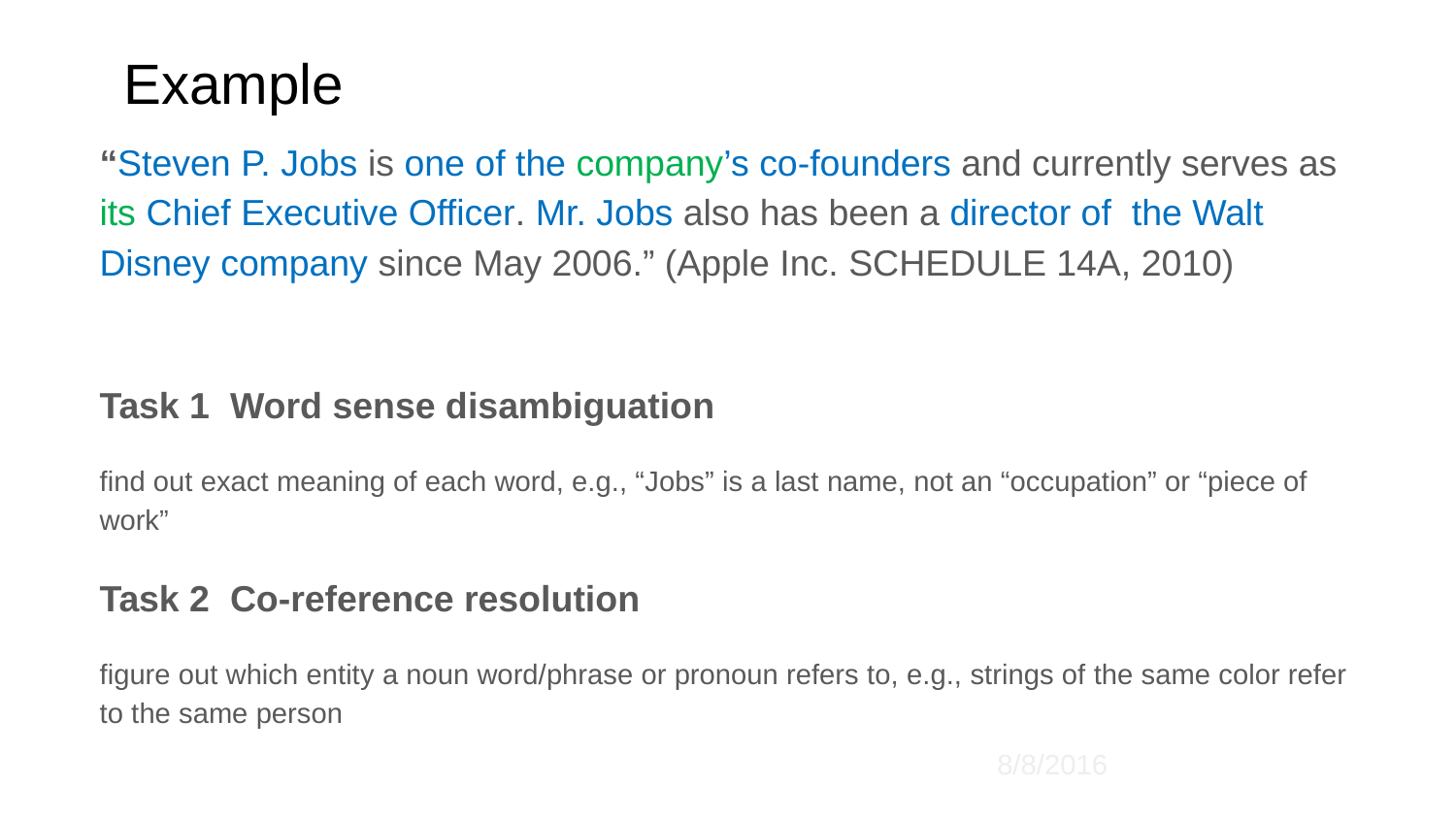

# Example
“Steven P. Jobs is one of the company’s co-founders and currently serves as its Chief Executive Officer. Mr. Jobs also has been a director of  the Walt Disney company since May 2006.” (Apple Inc. SCHEDULE 14A, 2010)

Task 1  Word sense disambiguation
find out exact meaning of each word, e.g., “Jobs” is a last name, not an “occupation” or “piece of work”
Task 2  Co-reference resolution
figure out which entity a noun word/phrase or pronoun refers to, e.g., strings of the same color refer to the same person

8/8/2016
7